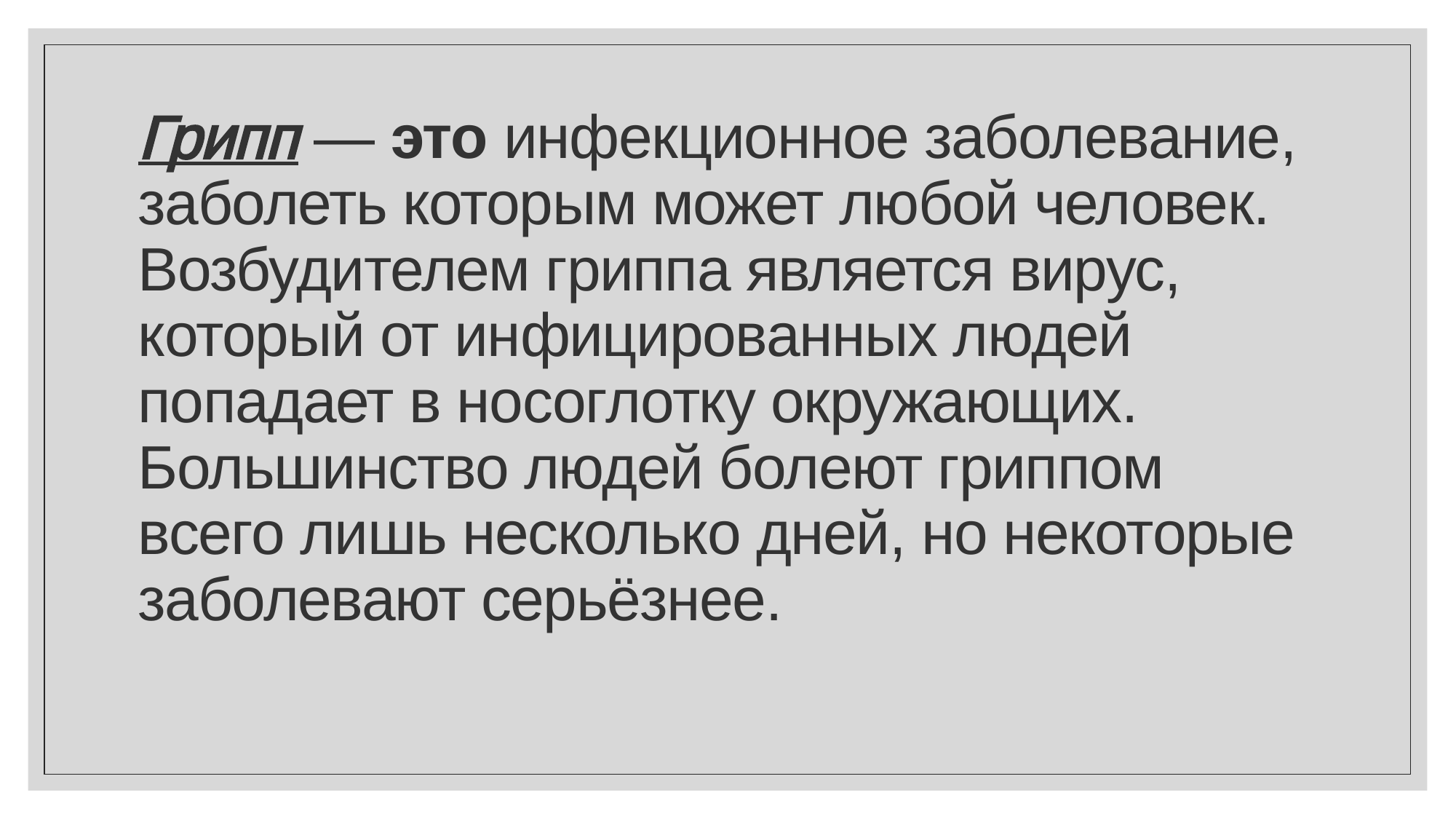

# Грипп — это инфекционное заболевание, заболеть которым может любой человек. Возбудителем гриппа является вирус, который от инфицированных людей попадает в носоглотку окружающих. Большинство людей болеют гриппом всего лишь несколько дней, но некоторые заболевают серьёзнее.